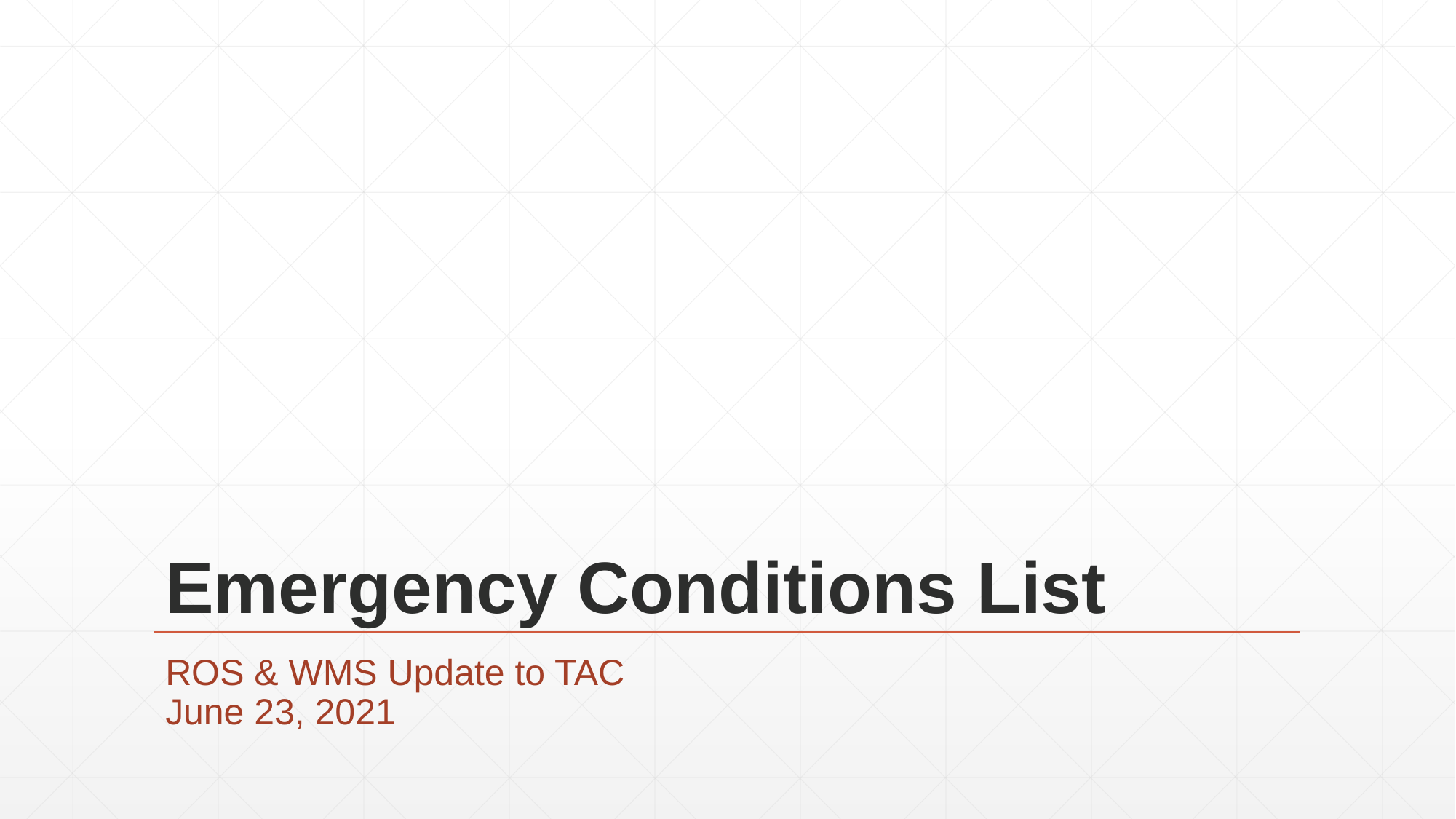

# Emergency Conditions List
ROS & WMS Update to TAC
June 23, 2021